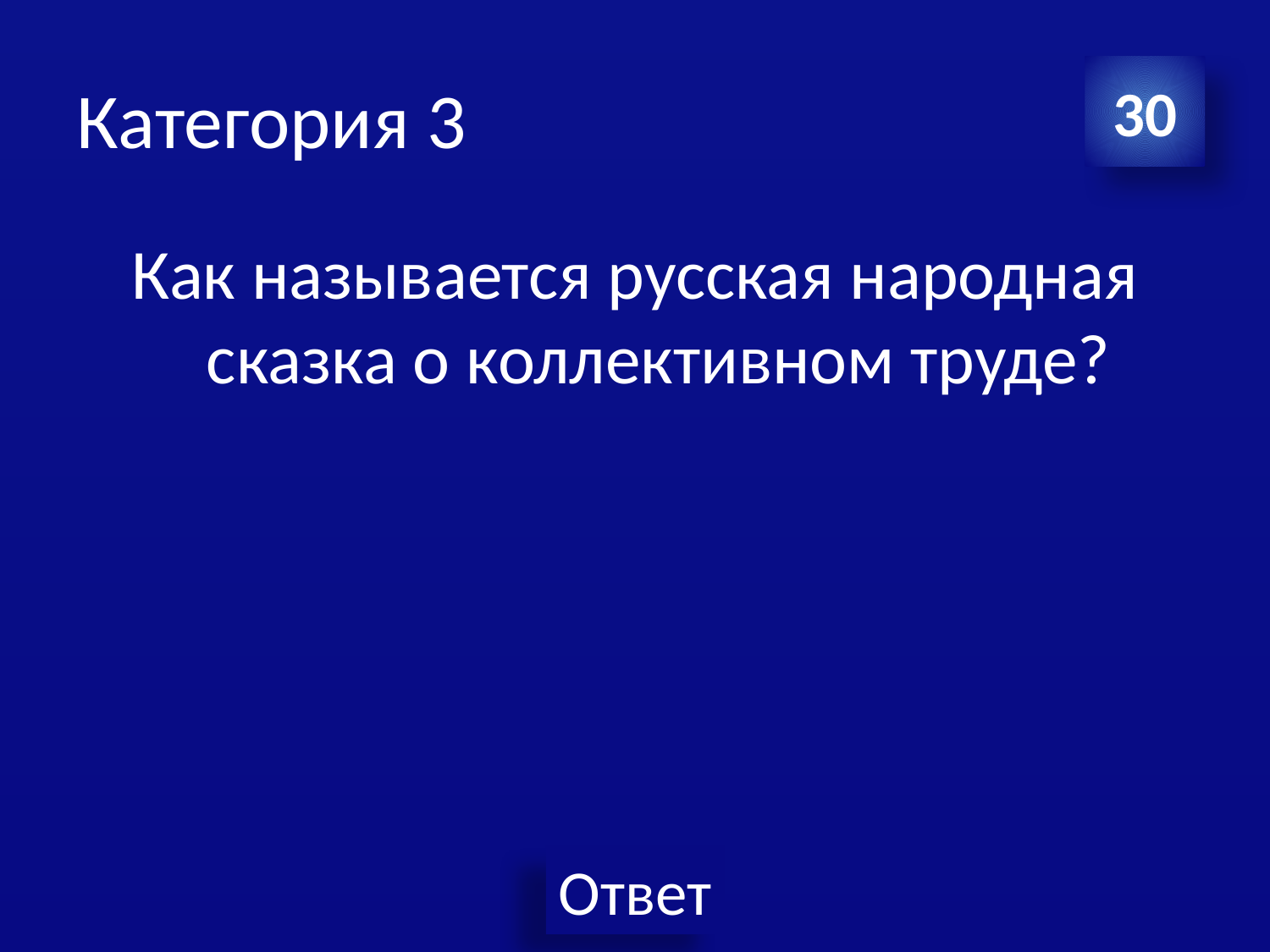

# Категория 3
30
Как называется русская народная сказка о коллективном труде?